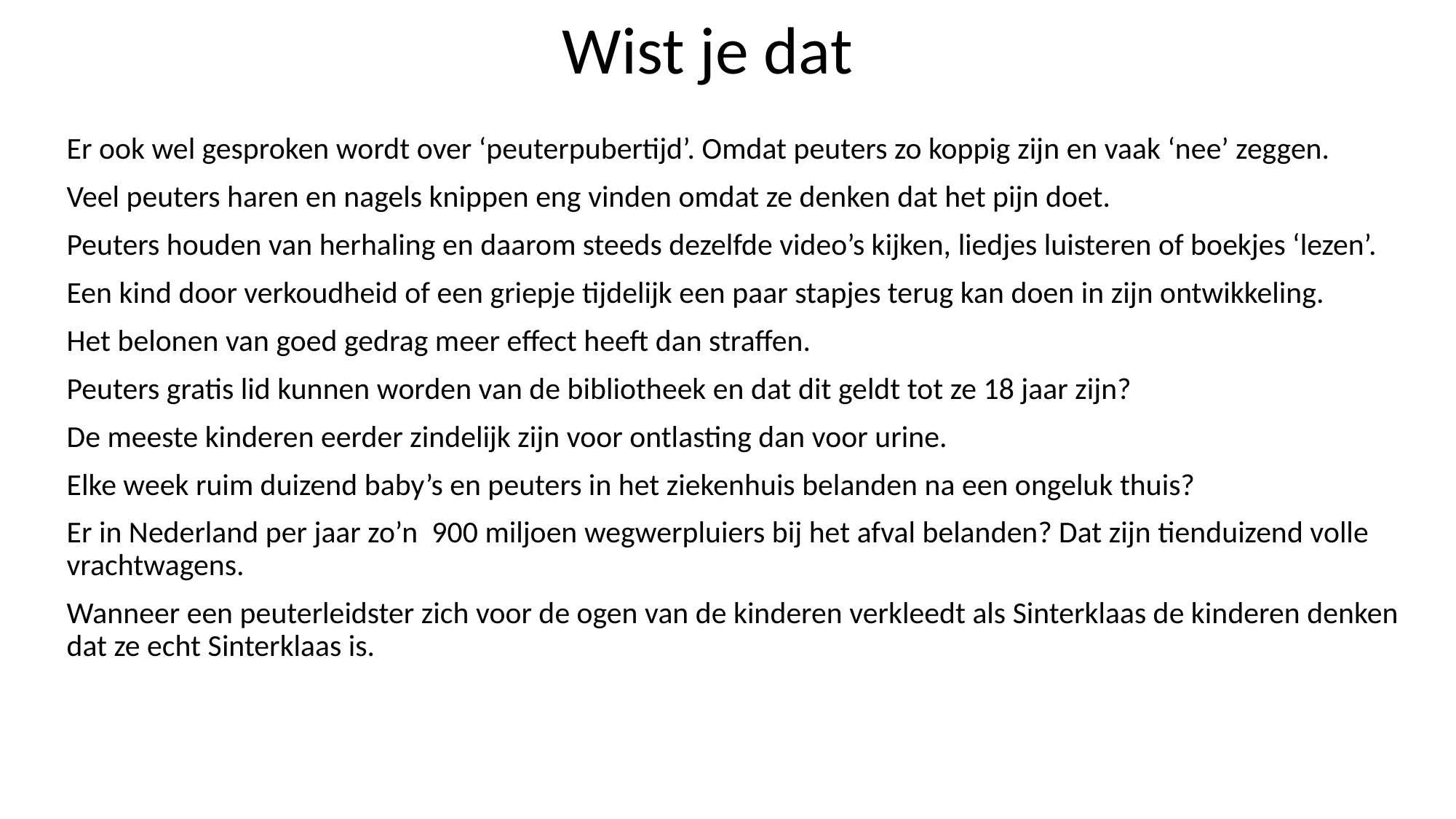

# Wist je dat
Er ook wel gesproken wordt over ‘peuterpubertijd’. Omdat peuters zo koppig zijn en vaak ‘nee’ zeggen.
Veel peuters haren en nagels knippen eng vinden omdat ze denken dat het pijn doet.
Peuters houden van herhaling en daarom steeds dezelfde video’s kijken, liedjes luisteren of boekjes ‘lezen’.
Een kind door verkoudheid of een griepje tijdelijk een paar stapjes terug kan doen in zijn ontwikkeling.
Het belonen van goed gedrag meer effect heeft dan straffen.
Peuters gratis lid kunnen worden van de bibliotheek en dat dit geldt tot ze 18 jaar zijn?
De meeste kinderen eerder zindelijk zijn voor ontlasting dan voor urine.
Elke week ruim duizend baby’s en peuters in het ziekenhuis belanden na een ongeluk thuis?
Er in Nederland per jaar zo’n  900 miljoen wegwerpluiers bij het afval belanden? Dat zijn tienduizend volle vrachtwagens.
Wanneer een peuterleidster zich voor de ogen van de kinderen verkleedt als Sinterklaas de kinderen denken dat ze echt Sinterklaas is.